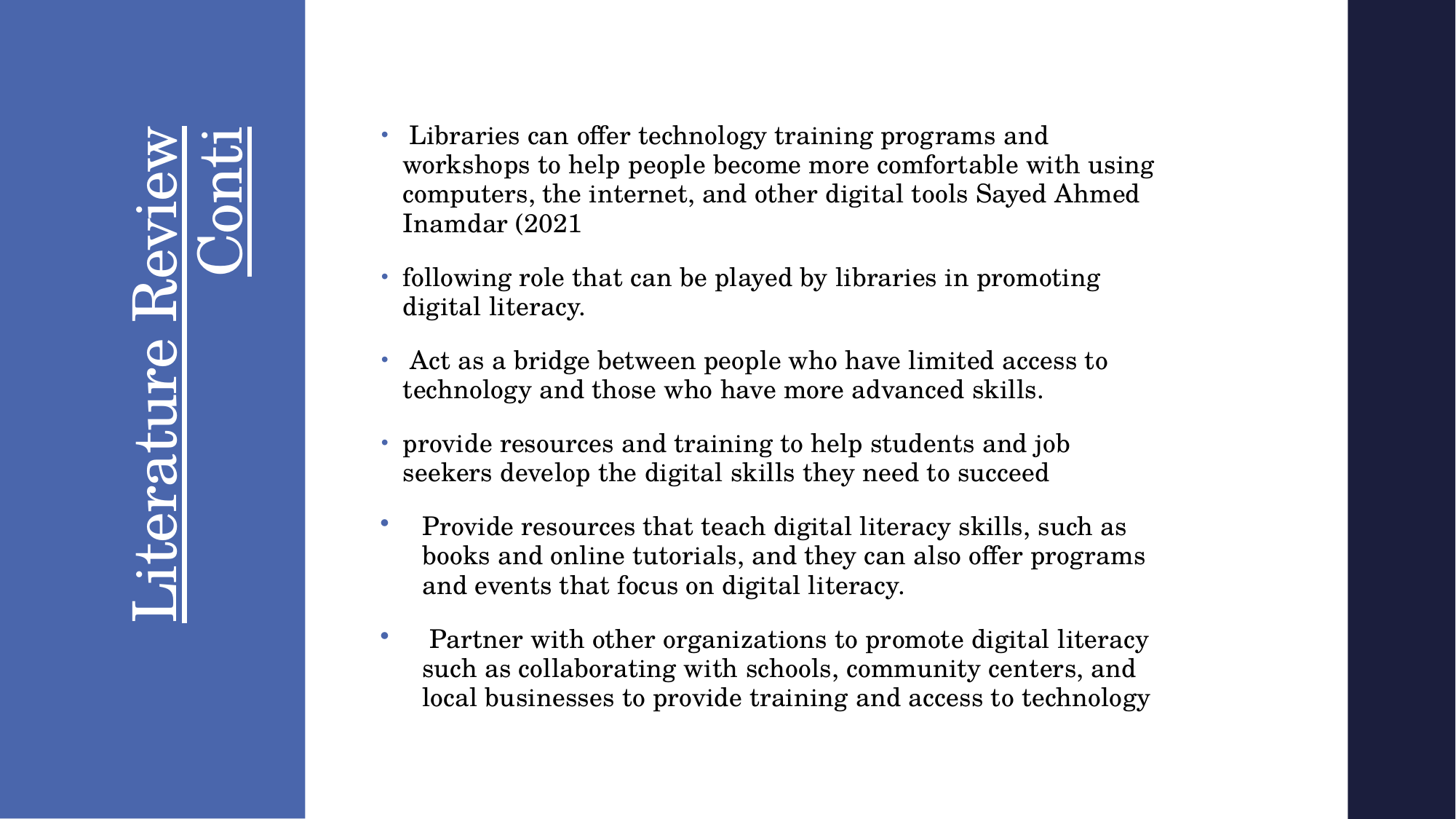

Libraries can offer technology training programs and workshops to help people become more comfortable with using computers, the internet, and other digital tools Sayed Ahmed Inamdar (2021
following role that can be played by libraries in promoting digital literacy.
 Act as a bridge between people who have limited access to technology and those who have more advanced skills.
provide resources and training to help students and job seekers develop the digital skills they need to succeed
Provide resources that teach digital literacy skills, such as books and online tutorials, and they can also offer programs and events that focus on digital literacy.
 Partner with other organizations to promote digital literacy such as collaborating with schools, community centers, and local businesses to provide training and access to technology

# Literature Review Conti